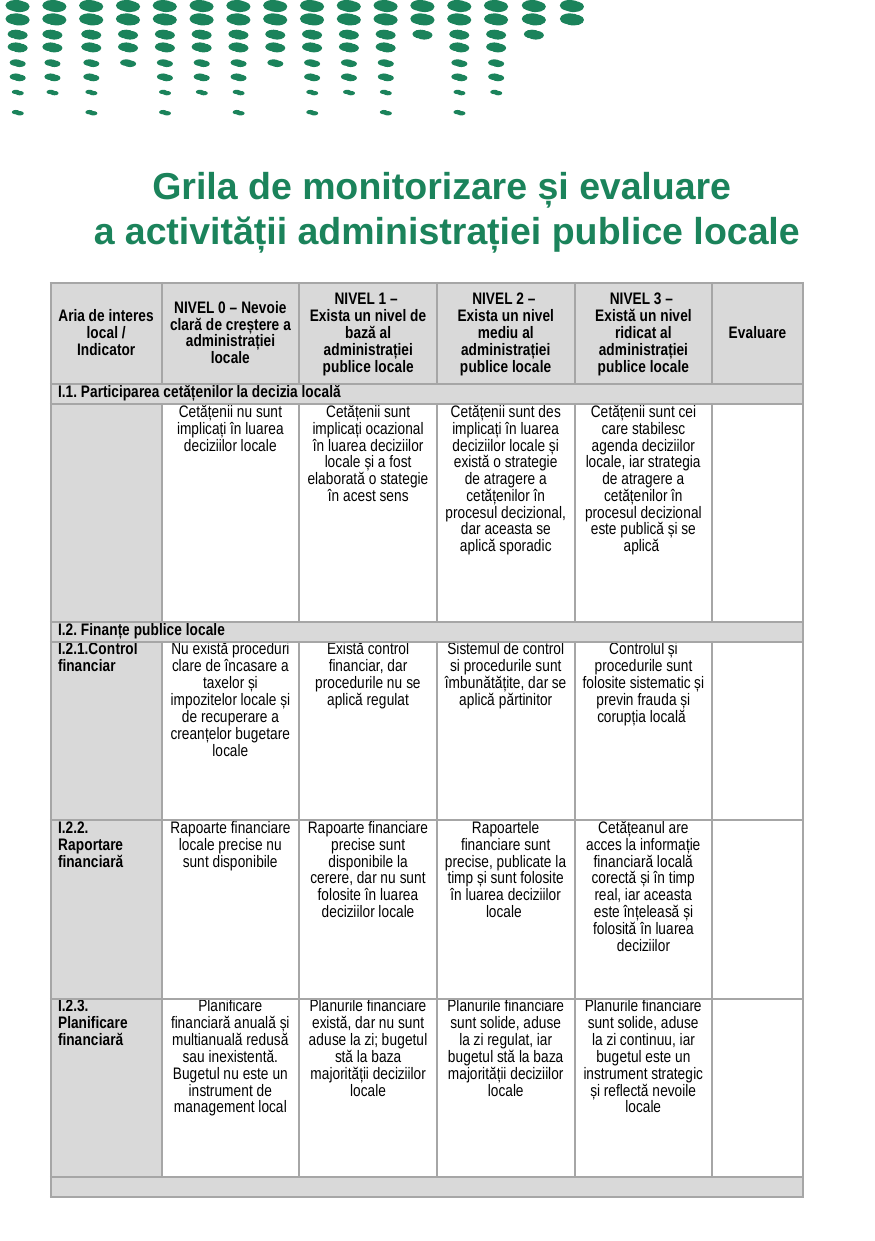

Grila de monitorizare și evaluare
a activității administrației publice locale
| Aria de interes local / Indicator | NIVEL 0 – Nevoie clară de creștere a administrației locale | NIVEL 1 – Exista un nivel de bază al administrației publice locale | NIVEL 2 – Exista un nivel mediu al administrației publice locale | NIVEL 3 – Există un nivel ridicat al administrației publice locale | Evaluare |
| --- | --- | --- | --- | --- | --- |
| I.1. Participarea cetățenilor la decizia locală |  |  |  |  |  |
|  | Cetățenii nu sunt implicați în luarea deciziilor locale | Cetățenii sunt implicați ocazional în luarea deciziilor locale și a fost elaborată o stategie în acest sens | Cetățenii sunt des implicați în luarea deciziilor locale și există o strategie de atragere a cetățenilor în procesul decizional, dar aceasta se aplică sporadic | Cetățenii sunt cei care stabilesc agenda deciziilor locale, iar strategia de atragere a cetățenilor în procesul decizional este publică și se aplică |  |
| I.2. Finanțe publice locale |  |  |  |  |  |
| I.2.1.Control financiar | Nu există proceduri clare de încasare a taxelor și impozitelor locale și de recuperare a creanțelor bugetare locale | Există control financiar, dar procedurile nu se aplică regulat | Sistemul de control si procedurile sunt îmbunătățite, dar se aplică părtinitor | Controlul și procedurile sunt folosite sistematic și previn frauda și corupția locală |  |
| I.2.2. Raportare financiară | Rapoarte financiare locale precise nu sunt disponibile | Rapoarte financiare precise sunt disponibile la cerere, dar nu sunt folosite în luarea deciziilor locale | Rapoartele financiare sunt precise, publicate la timp și sunt folosite în luarea deciziilor locale | Cetățeanul are acces la informație financiară locală corectă și în timp real, iar aceasta este înțeleasă și folosită în luarea deciziilor |  |
| I.2.3. Planificare financiară | Planificare financiară anuală și multianuală redusă sau inexistentă. Bugetul nu este un instrument de management local | Planurile financiare există, dar nu sunt aduse la zi; bugetul stă la baza majorității deciziilor locale | Planurile financiare sunt solide, aduse la zi regulat, iar bugetul stă la baza majorității deciziilor locale | Planurile financiare sunt solide, aduse la zi continuu, iar bugetul este un instrument strategic și reflectă nevoile locale |  |
|  |  |  |  |  |  |